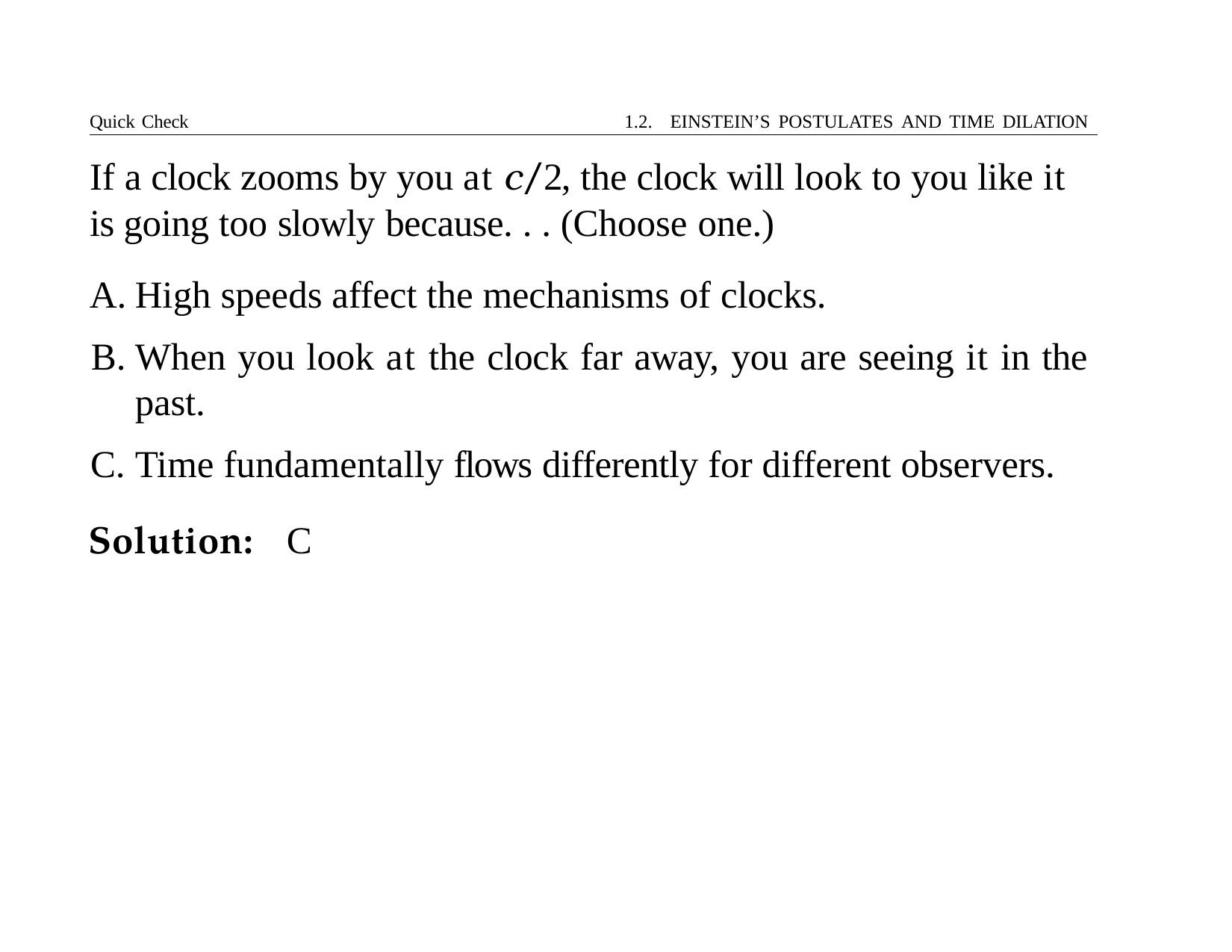

Quick Check	1.2.  EINSTEIN’S POSTULATES AND TIME DILATION

# If a clock zooms by you at c/2, the clock will look to you like it is going too slowly because. . . (Choose one.)
High speeds affect the mechanisms of clocks.
When you look at the clock far away, you are seeing it in the past.
Time fundamentally flows differently for different observers.
Solution:	C